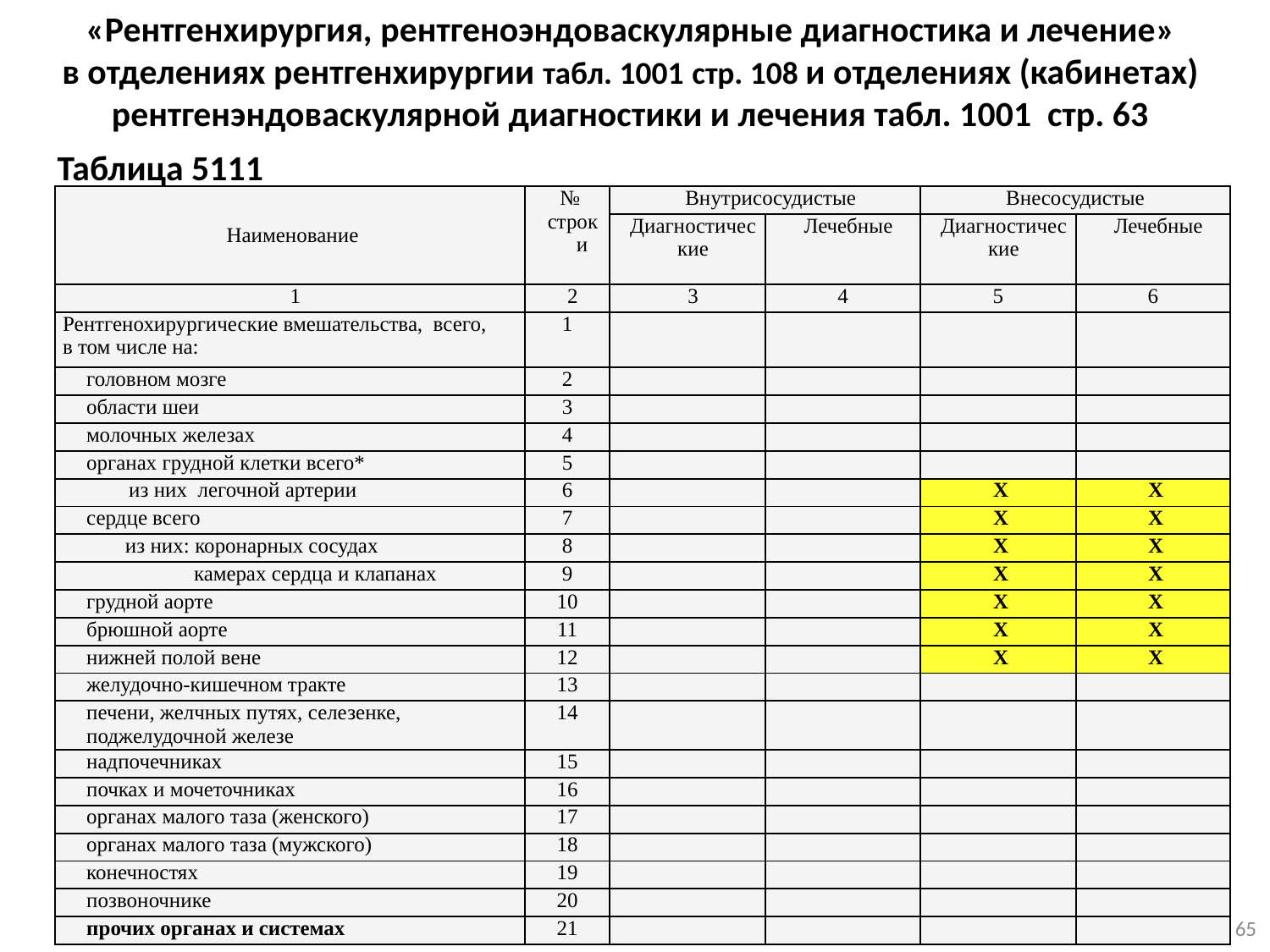

«Рентгенхирургия, рентгеноэндоваскулярные диагностика и лечение»
в отделениях рентгенхирургии табл. 1001 стр. 108 и отделениях (кабинетах) рентгенэндоваскулярной диагностики и лечения табл. 1001  стр. 63
Таблица 5111
| Наименование | № строки | Внутрисосудистые |  | Внесосудистые |  |
| --- | --- | --- | --- | --- | --- |
|  |  | Диагностические | Лечебные | Диагностические | Лечебные |
| 1 | 2 | 3 | 4 | 5 | 6 |
| Рентгенохирургические вмешательства, всего, в том числе на: | 1 |  |  |  |  |
| головном мозге | 2 |  |  |  |  |
| области шеи | 3 |  |  |  |  |
| молочных железах | 4 |  |  |  |  |
| органах грудной клетки всего\* | 5 |  |  |  |  |
| из них легочной артерии | 6 |  |  | Х | Х |
| сердце всего | 7 |  |  | Х | Х |
| из них: коронарных сосудах | 8 |  |  | Х | Х |
| камерах сердца и клапанах | 9 |  |  | Х | Х |
| грудной аорте | 10 |  |  | Х | Х |
| брюшной аорте | 11 |  |  | Х | Х |
| нижней полой вене | 12 |  |  | Х | Х |
| желудочно-кишечном тракте | 13 |  |  |  |  |
| печени, желчных путях, селезенке, поджелудочной железе | 14 |  |  |  |  |
| надпочечниках | 15 |  |  |  |  |
| почках и мочеточниках | 16 |  |  |  |  |
| органах малого таза (женского) | 17 |  |  |  |  |
| органах малого таза (мужского) | 18 |  |  |  |  |
| конечностях | 19 |  |  |  |  |
| позвоночнике | 20 |  |  |  |  |
| прочих органах и системах | 21 |  |  |  |  |
65